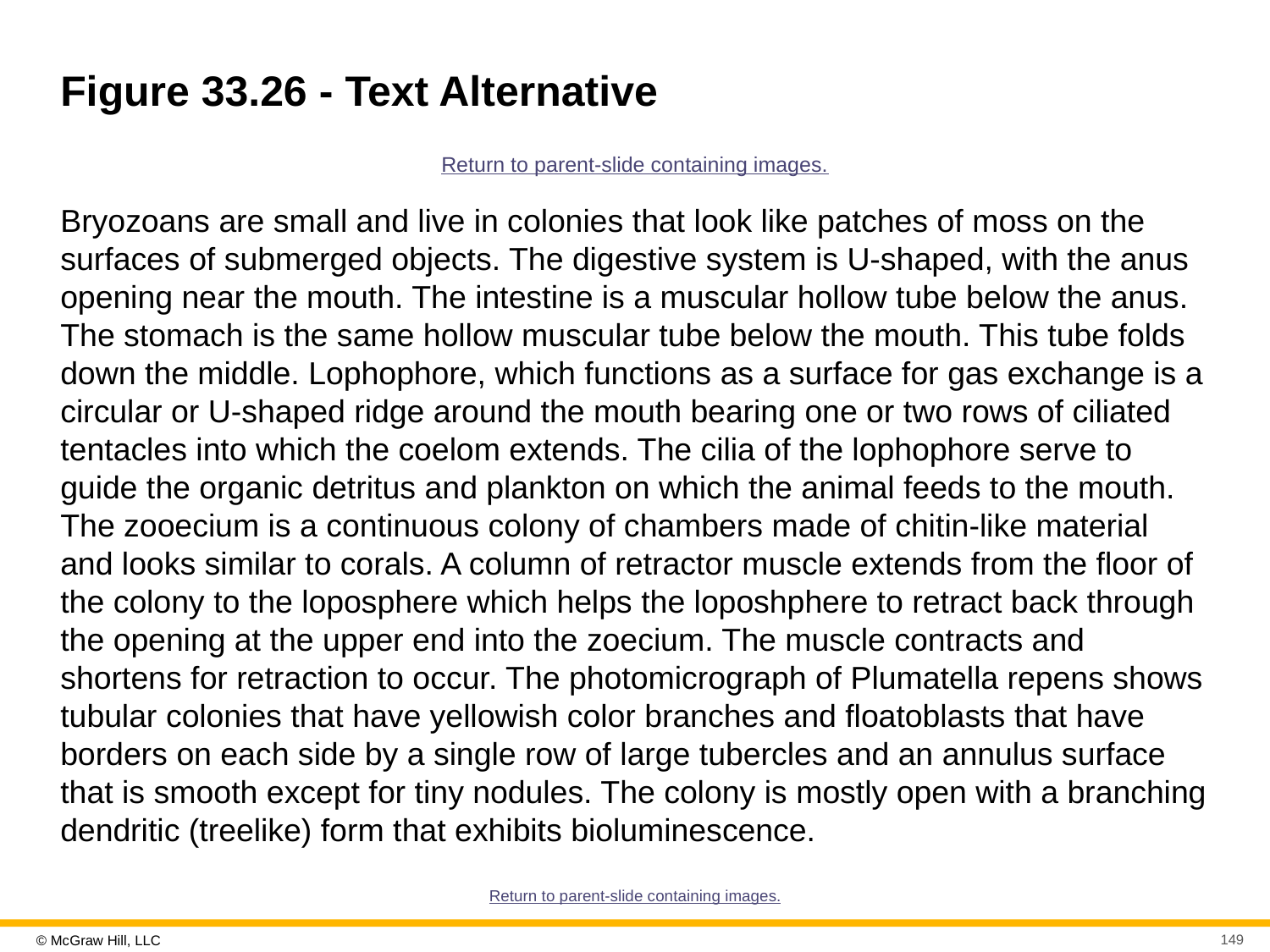

# Figure 33.26 - Text Alternative
Return to parent-slide containing images.
Bryozoans are small and live in colonies that look like patches of moss on the surfaces of submerged objects. The digestive system is U-shaped, with the anus opening near the mouth. The intestine is a muscular hollow tube below the anus. The stomach is the same hollow muscular tube below the mouth. This tube folds down the middle. Lophophore, which functions as a surface for gas exchange is a circular or U-shaped ridge around the mouth bearing one or two rows of ciliated tentacles into which the coelom extends. The cilia of the lophophore serve to guide the organic detritus and plankton on which the animal feeds to the mouth. The zooecium is a continuous colony of chambers made of chitin-like material and looks similar to corals. A column of retractor muscle extends from the floor of the colony to the loposphere which helps the loposhphere to retract back through the opening at the upper end into the zoecium. The muscle contracts and shortens for retraction to occur. The photomicrograph of Plumatella repens shows tubular colonies that have yellowish color branches and floatoblasts that have borders on each side by a single row of large tubercles and an annulus surface that is smooth except for tiny nodules. The colony is mostly open with a branching dendritic (treelike) form that exhibits bioluminescence.
Return to parent-slide containing images.
149